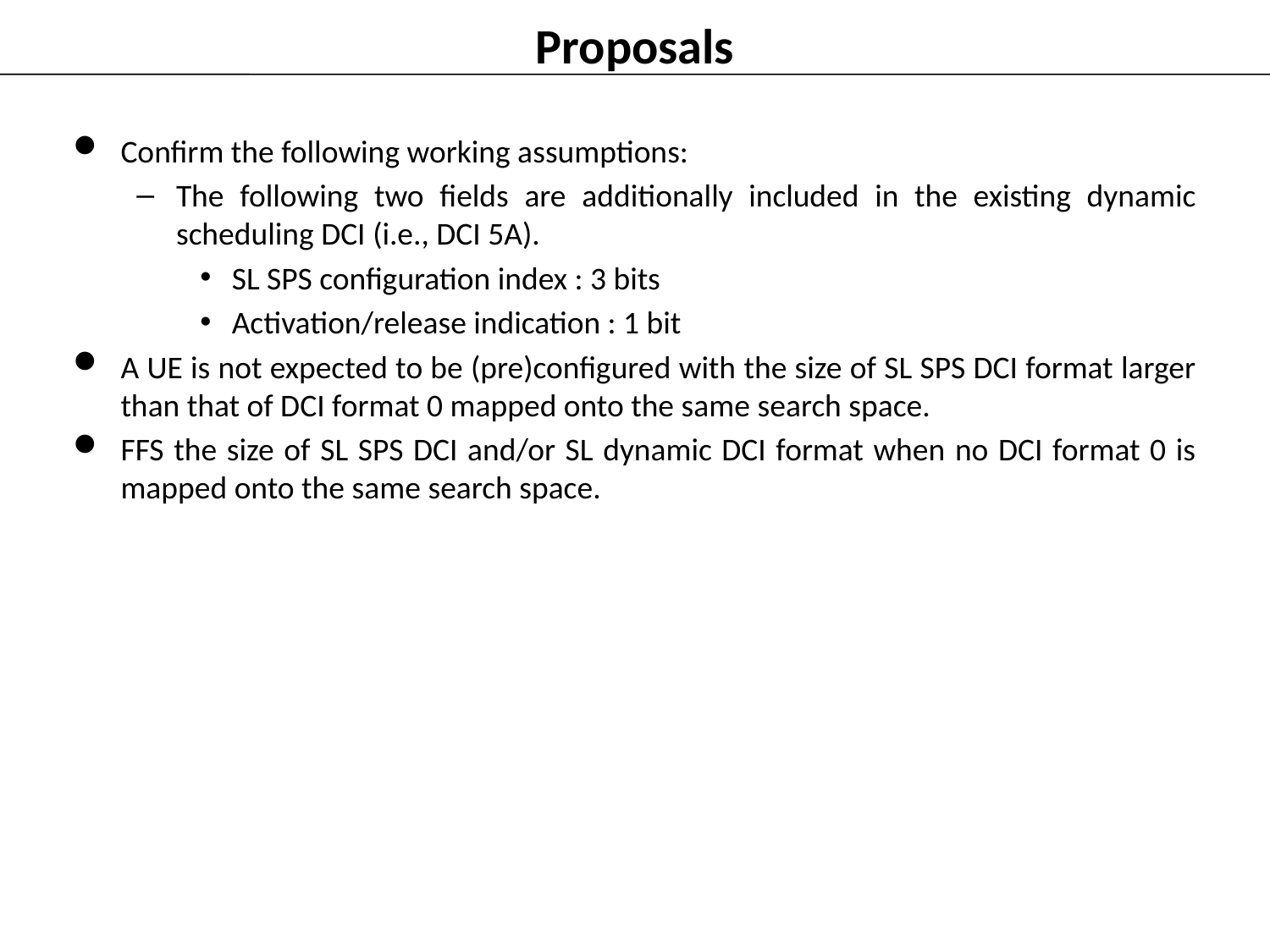

# Proposals
Confirm the following working assumptions:
The following two fields are additionally included in the existing dynamic scheduling DCI (i.e., DCI 5A).
SL SPS configuration index : 3 bits
Activation/release indication : 1 bit
A UE is not expected to be (pre)configured with the size of SL SPS DCI format larger than that of DCI format 0 mapped onto the same search space.
FFS the size of SL SPS DCI and/or SL dynamic DCI format when no DCI format 0 is mapped onto the same search space.